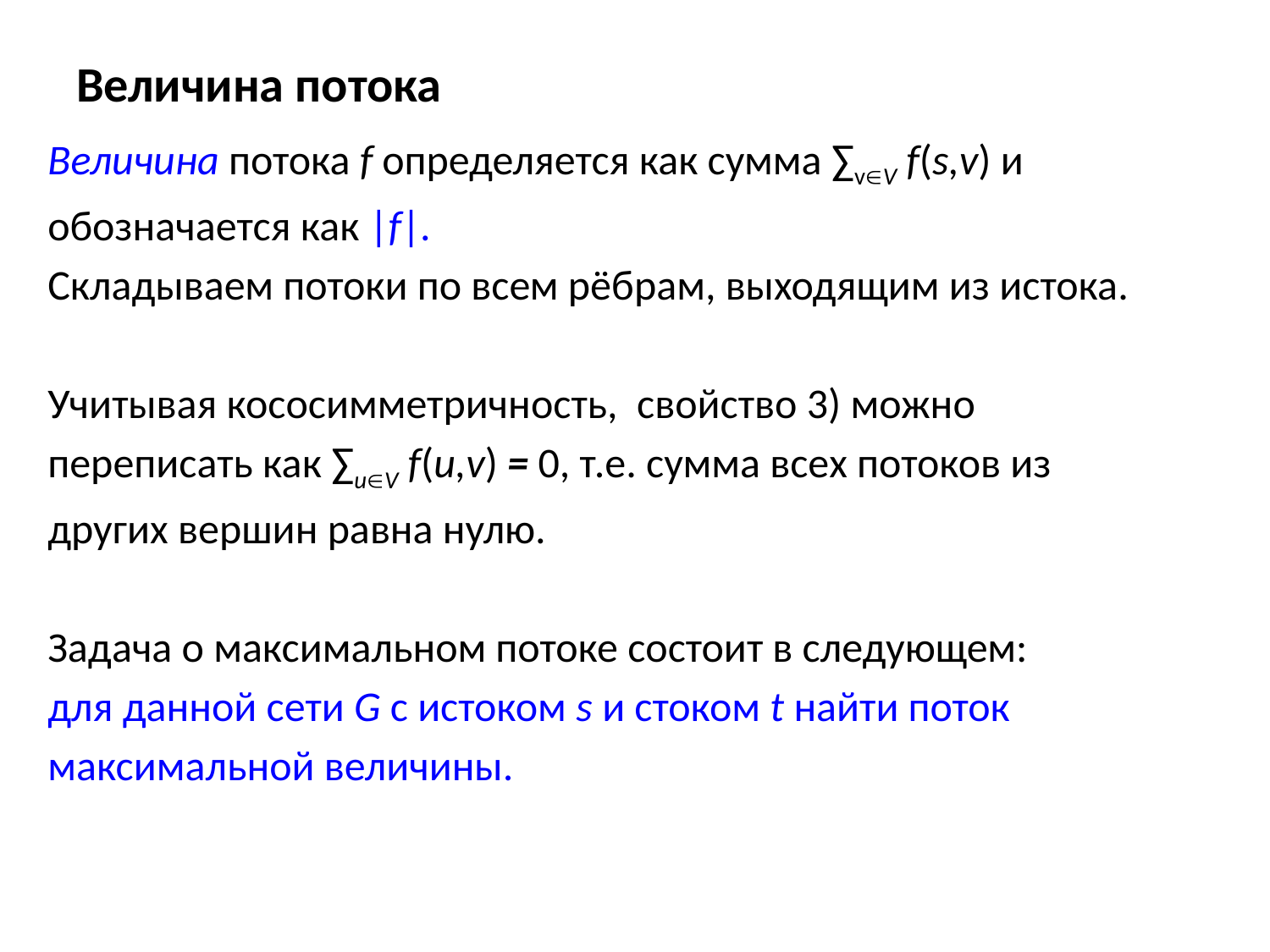

# Величина потока
Величина потока f определяется как сумма ∑v∈V f(s,v) и
обозначается как |f|.
Cкладываем потоки по всем рёбрам, выходящим из истока.

Учитывая кососимметричность,  свойство 3) можно
переписать как ∑u∈V f(u,v) = 0, т.е. сумма всех потоков из
других вершин равна нулю.

Задача о максимальном потоке состоит в следующем:
для данной сети G с истоком s и стоком t найти поток
максимальной величины.